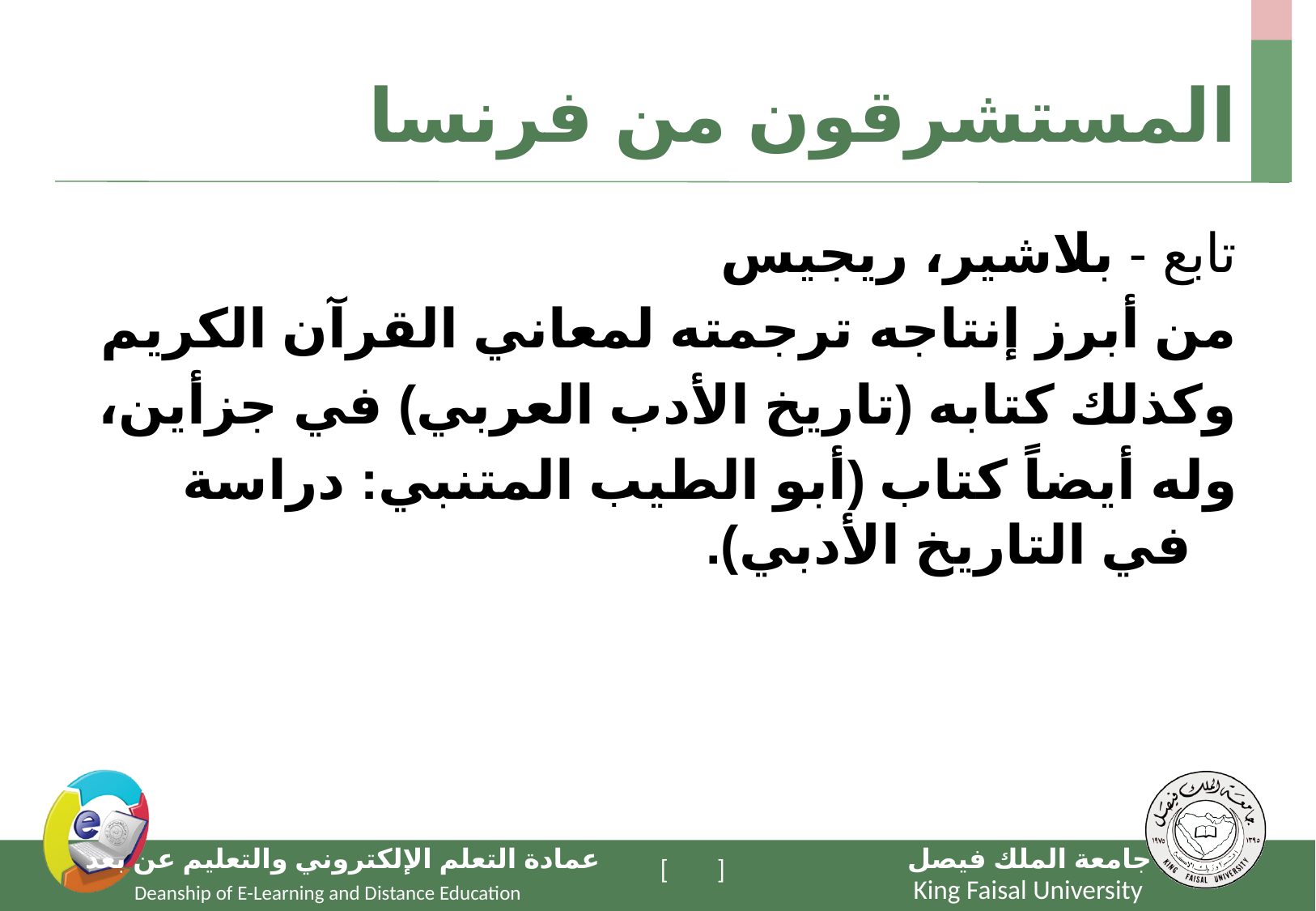

# المستشرقون من فرنسا
تابع - بلاشير، ريجيس
من أبرز إنتاجه ترجمته لمعاني القرآن الكريم
وكذلك كتابه (تاريخ الأدب العربي) في جزأين،
وله أيضاً كتاب (أبو الطيب المتنبي: دراسة في التاريخ الأدبي).